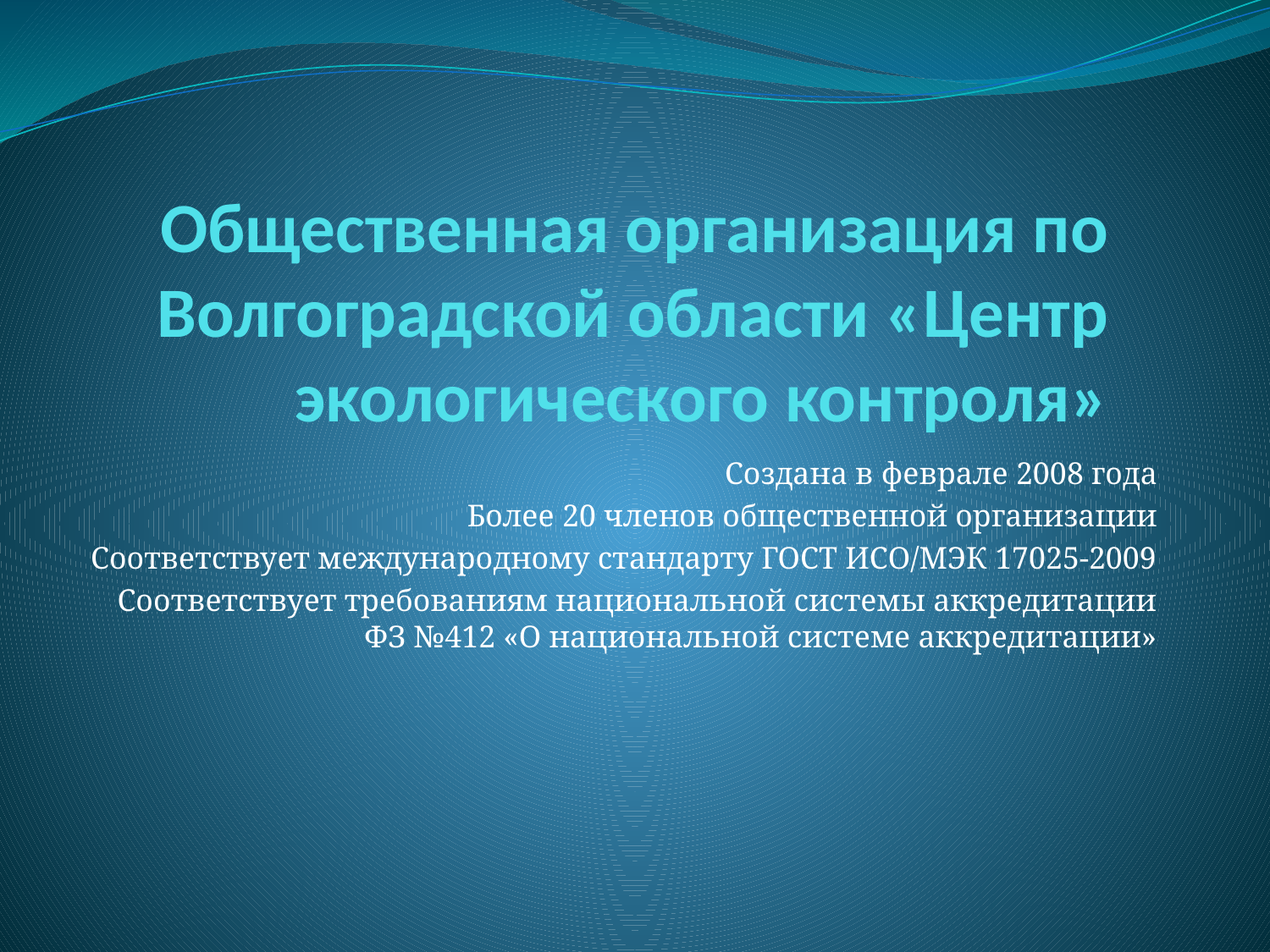

# Общественная организация по Волгоградской области «Центр экологического контроля»
Создана в феврале 2008 года
Более 20 членов общественной организации
Соответствует международному стандарту ГОСТ ИСО/МЭК 17025-2009
Соответствует требованиям национальной системы аккредитации ФЗ №412 «О национальной системе аккредитации»